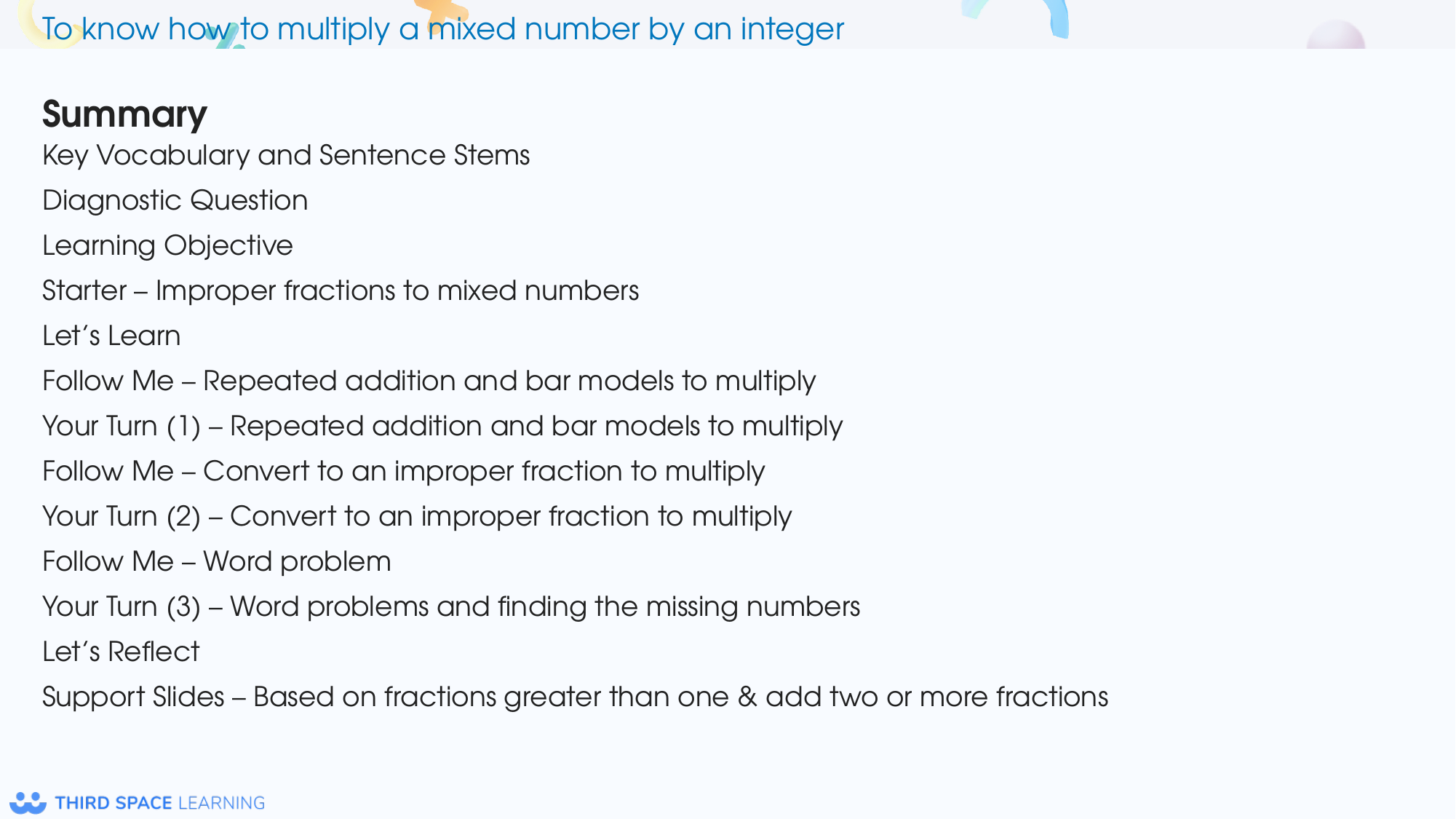

Summary
Key Vocabulary and Sentence Stems
Diagnostic Question
Learning Objective
Starter – Improper fractions to mixed numbers
Let’s Learn
Follow Me – Repeated addition and bar models to multiply
Your Turn (1) – Repeated addition and bar models to multiply
Follow Me – Convert to an improper fraction to multiply
Your Turn (2) – Convert to an improper fraction to multiply
Follow Me – Word problem
Your Turn (3) – Word problems and finding the missing numbers
Let’s Reflect
Support Slides – Based on fractions greater than one & add two or more fractions